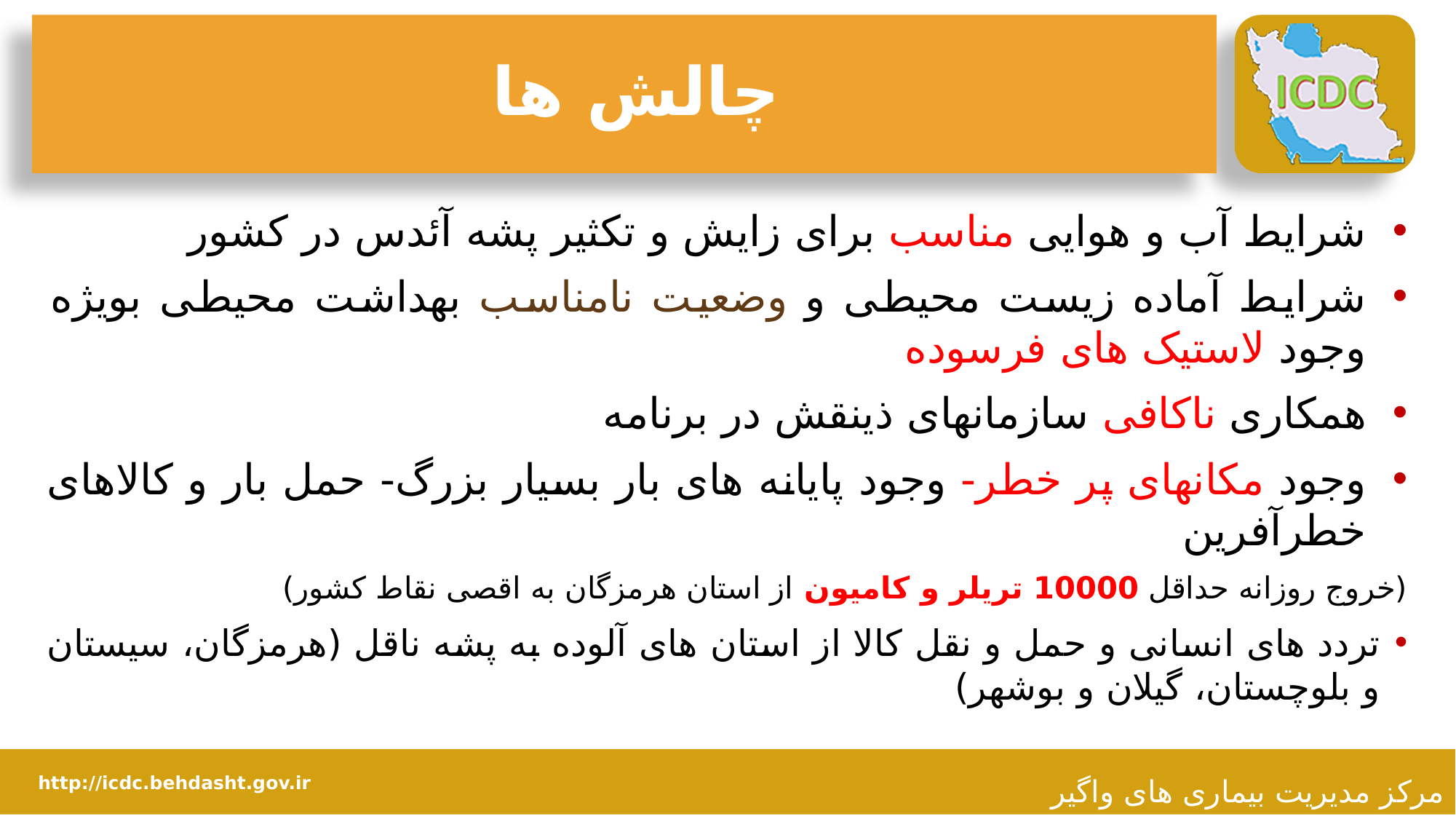

# چالش ها
شرایط آب و هوایی مناسب برای زایش و تکثیر پشه آئدس در کشور
شرایط آماده زیست محیطی و وضعیت نامناسب بهداشت محیطی بویژه وجود لاستیک های فرسوده
همکاری ناکافی سازمانهای ذینقش در برنامه
وجود مکانهای پر خطر- وجود پایانه های بار بسیار بزرگ- حمل بار و کالاهای خطرآفرین
(خروج روزانه حداقل 10000 تریلر و کامیون از استان هرمزگان به اقصی نقاط کشور)
تردد های انسانی و حمل و نقل کالا از استان های آلوده به پشه ناقل (هرمزگان، سیستان و بلوچستان، گیلان و بوشهر)